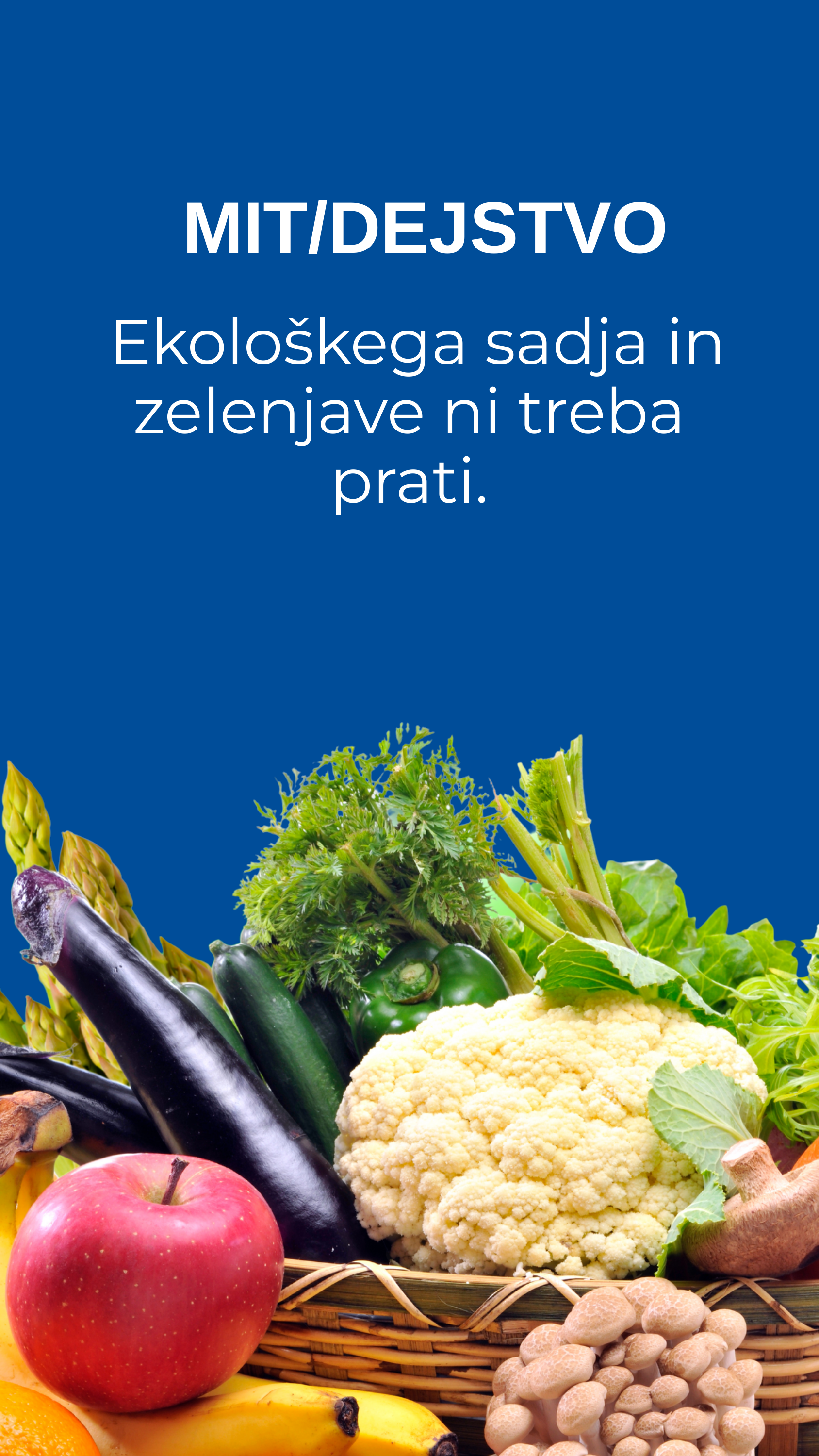

MIT/DEJSTVO
 Ekološkega sadja in zelenjave ni treba prati.